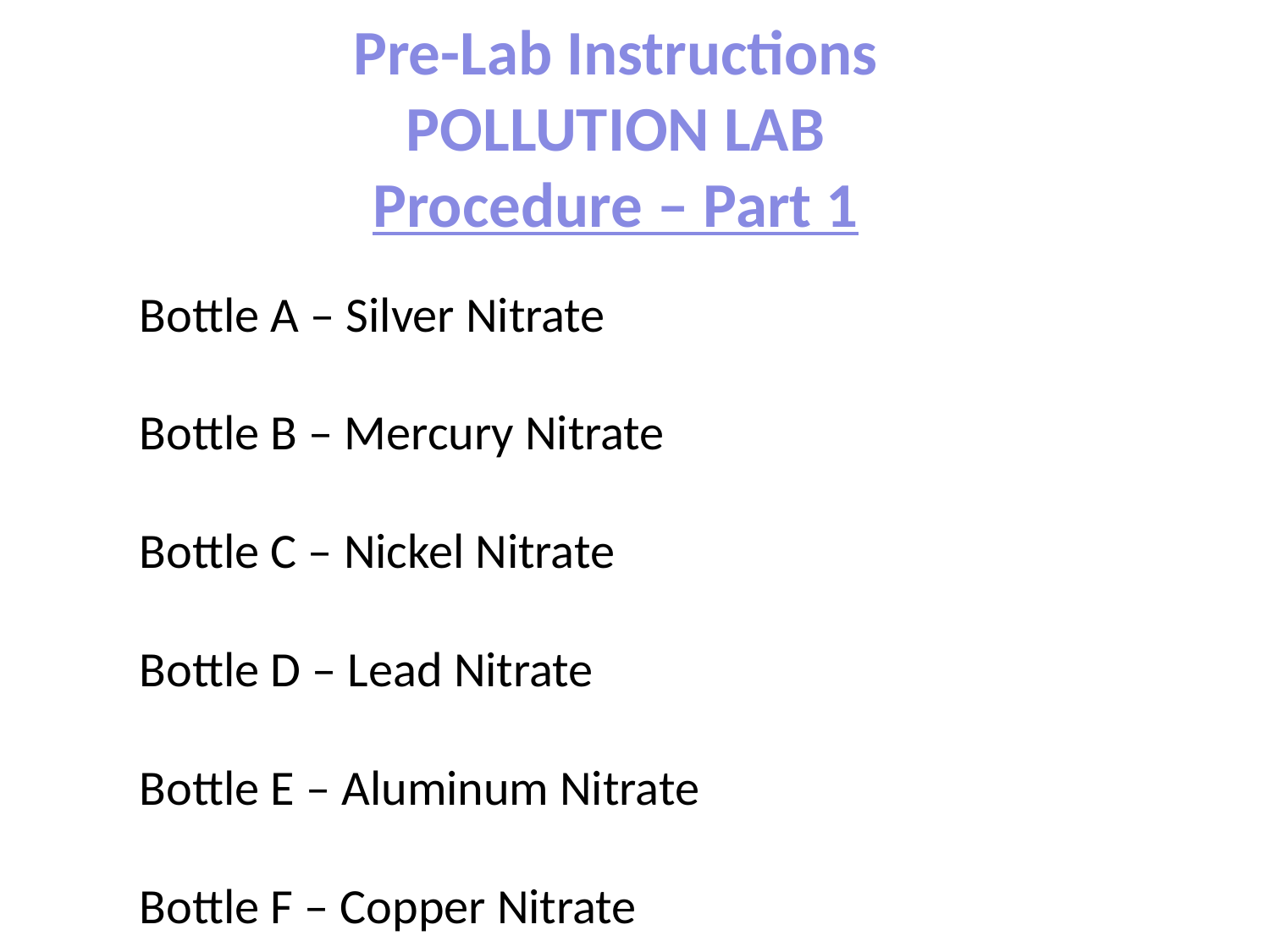

Pre-Lab Instructions
POLLUTION LAB
Procedure – Part 1
Bottle A – Silver Nitrate

Bottle B – Mercury Nitrate

Bottle C – Nickel Nitrate

Bottle D – Lead Nitrate

Bottle E – Aluminum Nitrate

Bottle F – Copper Nitrate